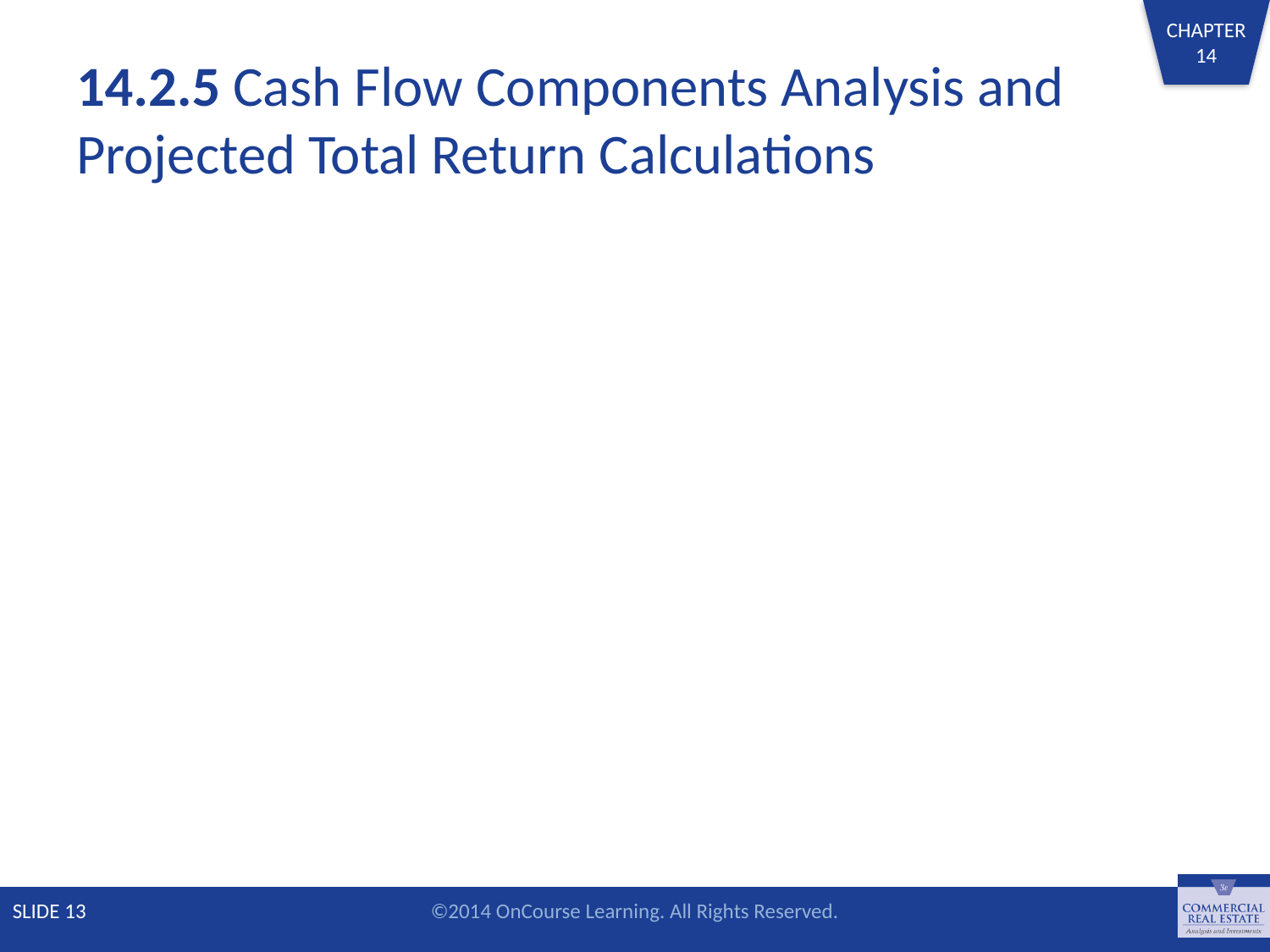

# 14.2.5 Cash Flow Components Analysis and Projected Total Return Calculations

SLIDE 13